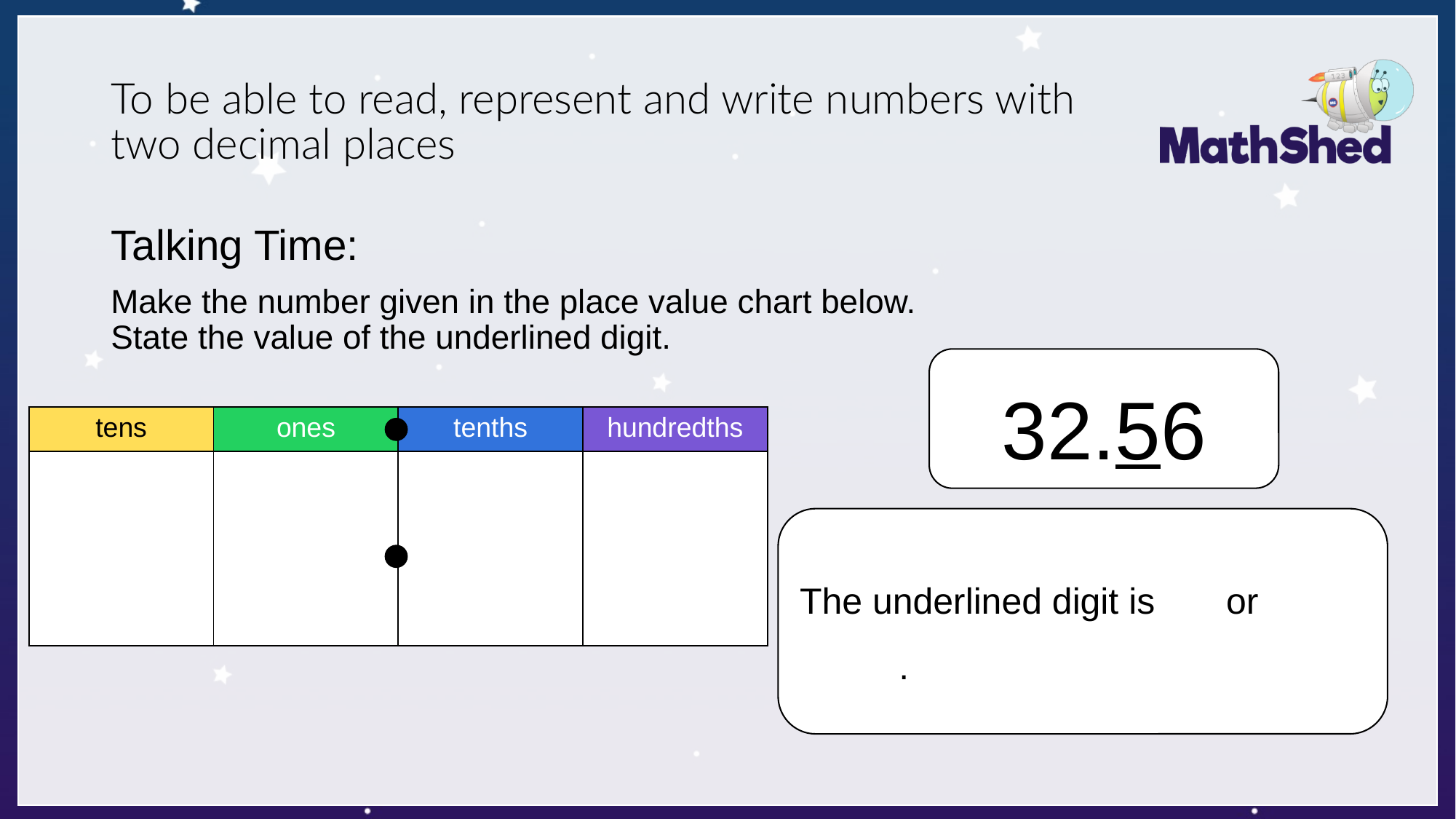

# To be able to read, represent and write numbers with two decimal places
Talking Time:
Make the number given in the place value chart below.
State the value of the underlined digit.

32.56
| tens | ones | tenths | hundredths |
| --- | --- | --- | --- |
|  |  |  |  |

The underlined digit is 0.5 or five tenths.